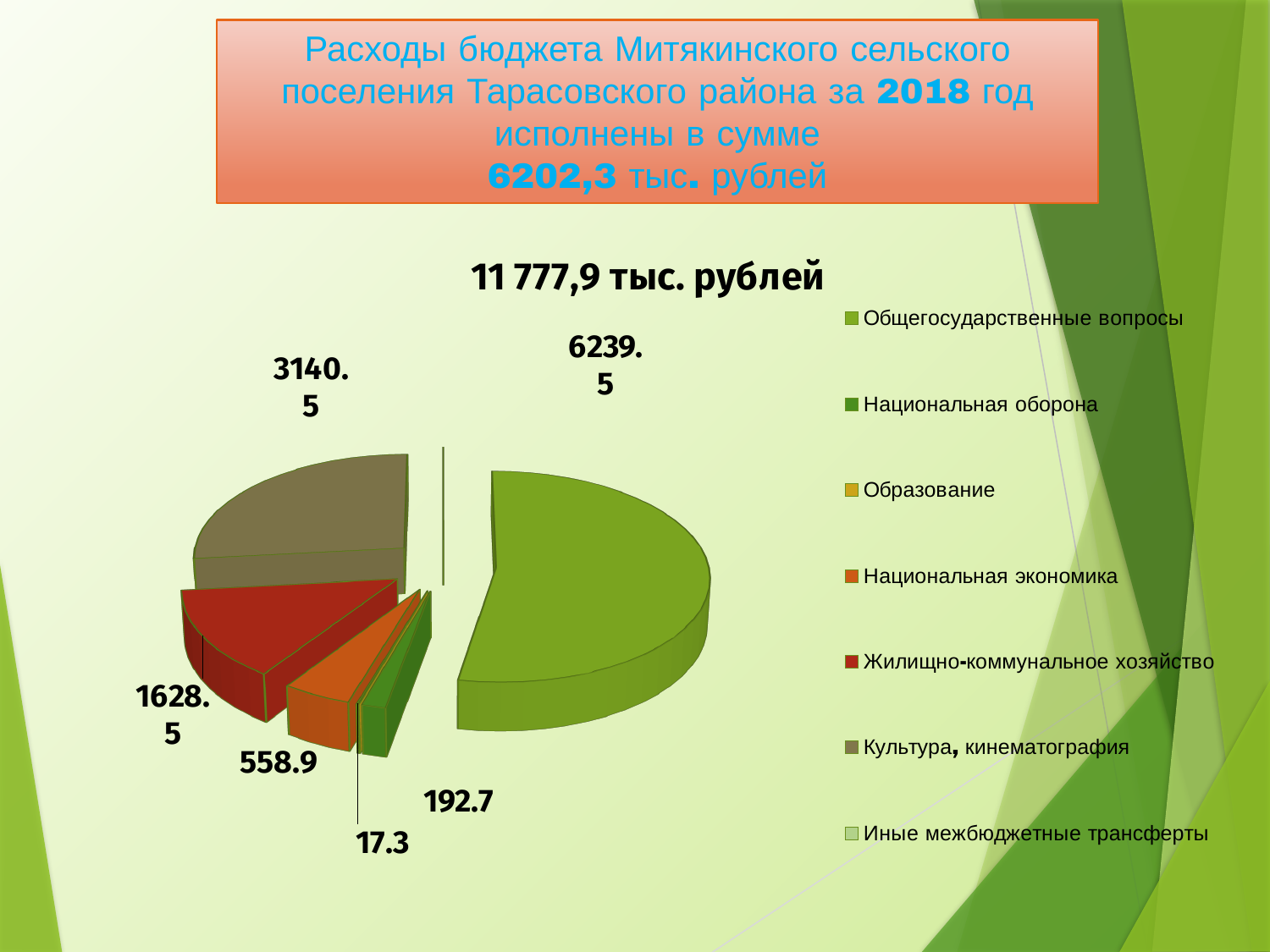

# Расходы бюджета Митякинского сельского поселения Тарасовского района за 2018 год исполнены в сумме 6202,3 тыс. рублей

[unsupported chart]